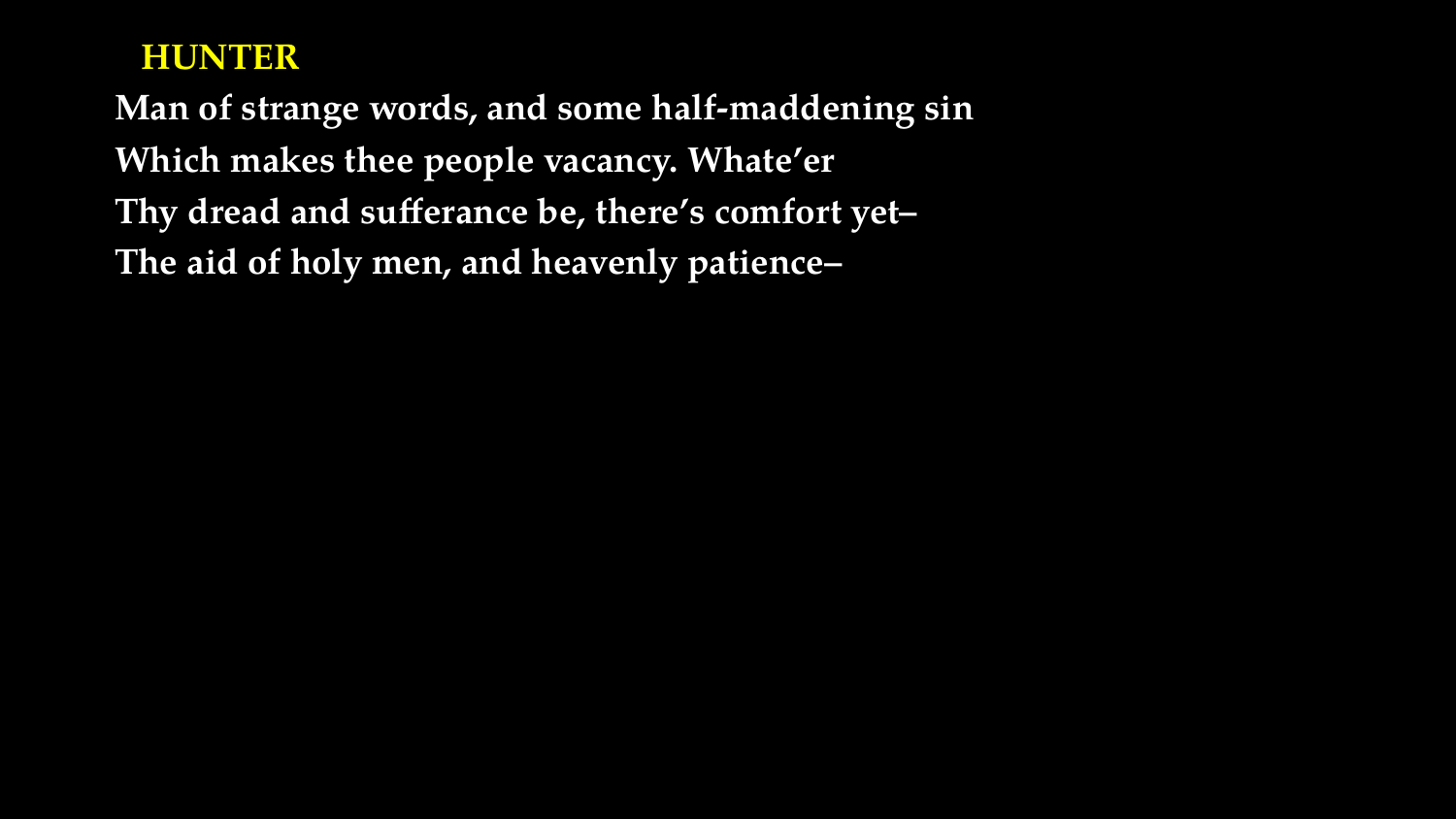

# HUNTER Man of strange words, and some half-maddening sin Which makes thee people vacancy. Whate’er Thy dread and sufferance be, there’s comfort yet– The aid of holy men, and heavenly patience–